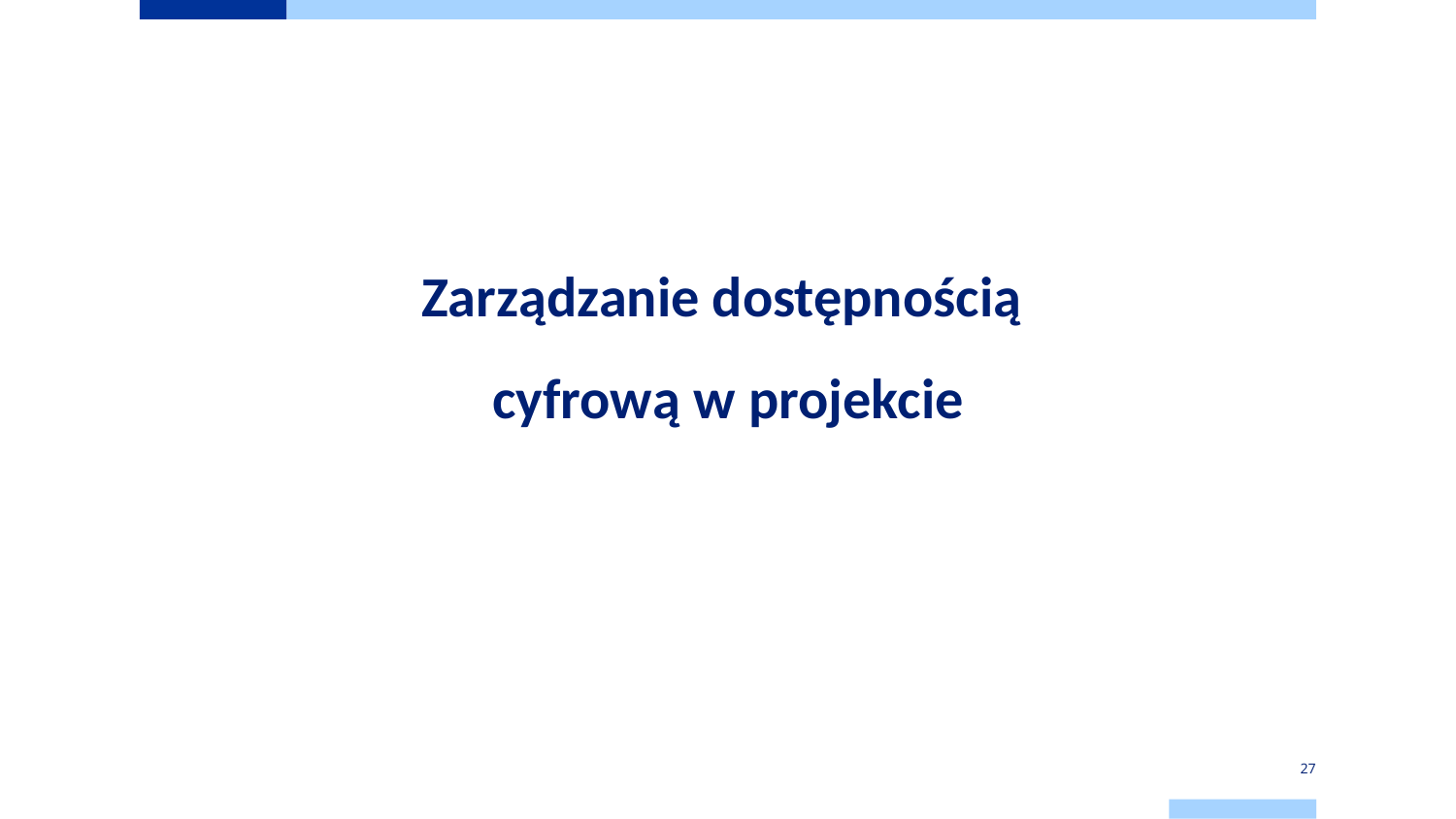

# Zarządzanie dostępnością cyfrową w projekcie
27